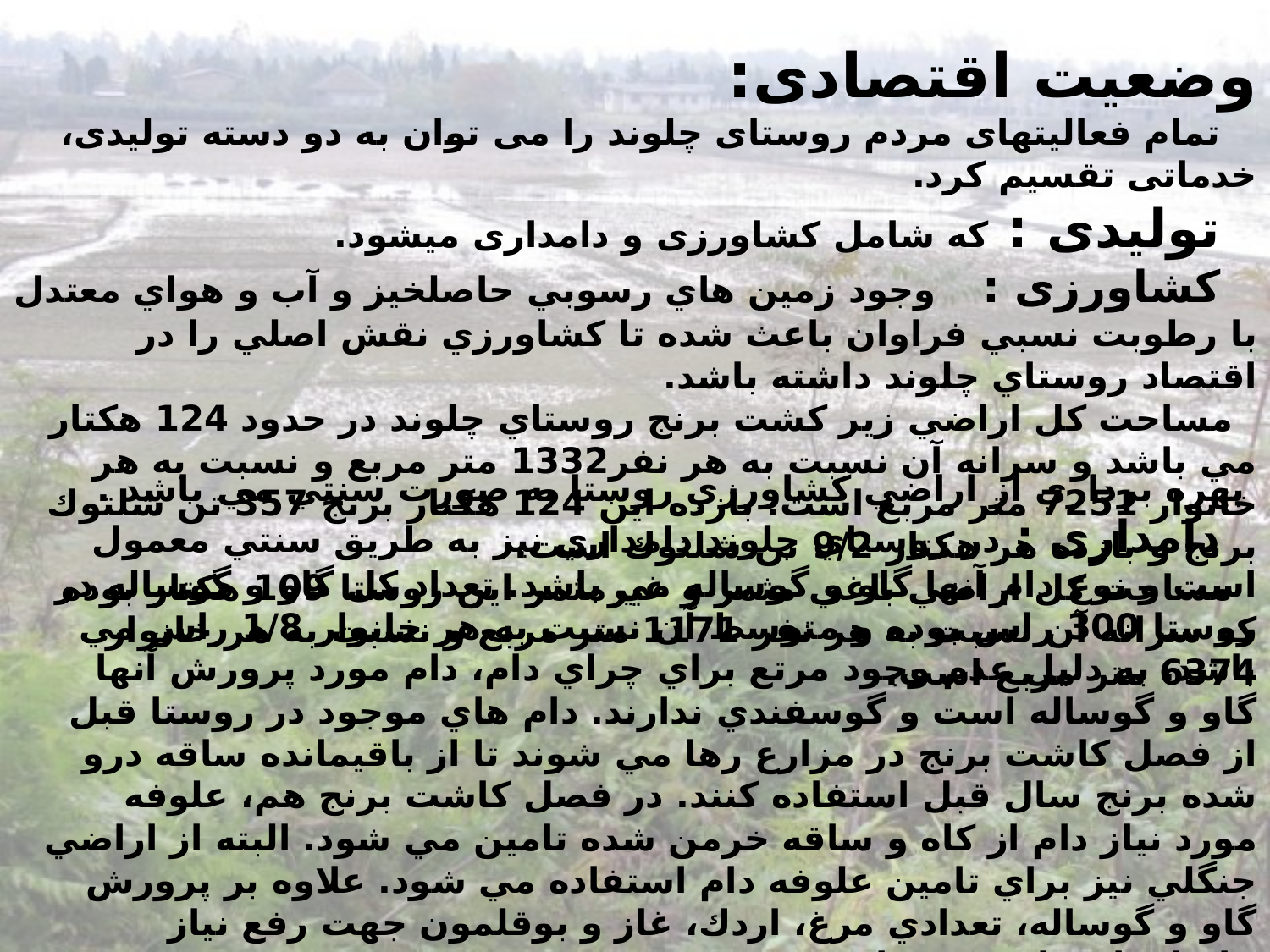

وضعیت اقتصادی:
   تمام فعالیتهای مردم روستای چلوند را می توان به دو دسته تولیدی، خدماتی تقسیم کرد.
  تولیدی : که شامل کشاورزی و دامداری میشود.
   کشاورزی :   وجود زمين هاي رسوبي حاصلخيز و آب و هواي معتدل با رطوبت نسبي فراوان باعث شده تا كشاورزي نقش اصلي را در اقتصاد روستاي چلوند داشته باشد.
  مساحت كل اراضي زير كشت برنج روستاي چلوند در حدود 124 هكتار مي باشد و سرانه آن نسبت به هر نفر1332 متر مربع و نسبت به هر خانوار 7251 متر مربع است. بازده اين 124 هكتار برنج 357 تن شلتوك برنج و بازده هر هكتار 9/2 تن شلتوك است.
  مساحت كل اراضي باغي مثمر و غيرمثمر اين روستا 109 هكتار بوده كه سرانه آن نسبت به هر نفر 1171 متر مربع و نسبت به هر خانوار 6374 متر مربع است.

 بهره برداري از اراضي كشاورزي روستا به صورت سنتي مي باشد .
   دامداری : در روستاي چلوند دامداري نيز به طريق سنتي معمول است و نوع دام آنها گاو و گوساله مي باشد. تعداد كل گاو و گوساله در روستا 300 راس بوده و متوسط آن نسبت به هر خانوار 1/8 راس مي باشد. به دليل عدم وجود مرتع براي چراي دام، دام مورد پرورش آنها گاو و گوساله است و گوسفندي ندارند. دام هاي موجود در روستا قبل از فصل كاشت برنج در مزارع رها مي شوند تا از باقيمانده ساقه درو شده برنج سال قبل استفاده كنند. در فصل كاشت برنج هم، علوفه مورد نياز دام از كاه و ساقه خرمن شده تامين مي شود. البته از اراضي جنگلي نيز براي تامين علوفه دام استفاده مي شود. علاوه بر پرورش گاو و گوساله، تعدادي مرغ، اردك، غاز و بوقلمون جهت رفع نياز خانوارها در اين روستا ديده مي شود.